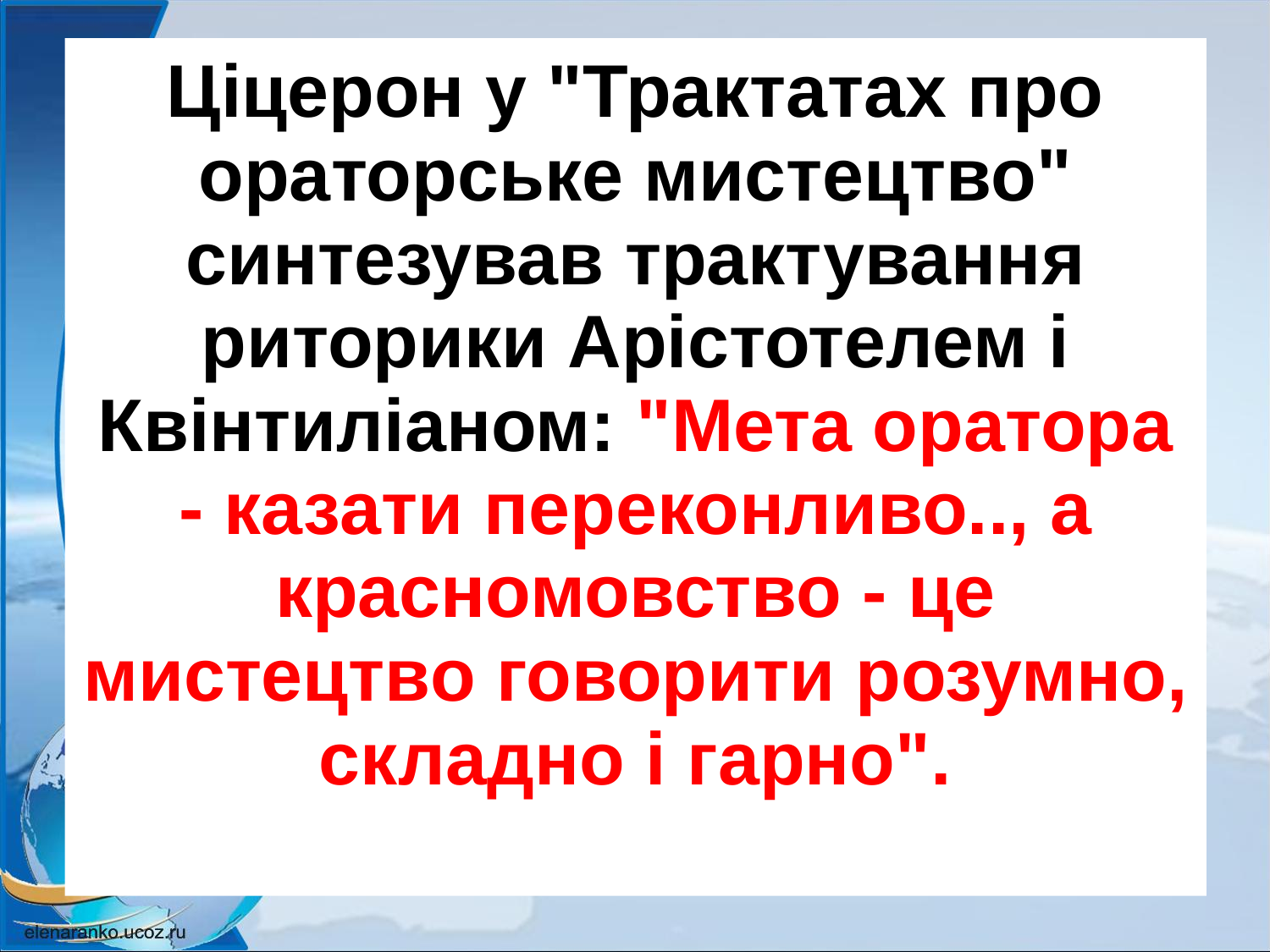

# Ціцерон у "Трактатах про ораторське мистецтво" синтезував трактування риторики Арістотелем і Квінтиліаном: "Мета оратора - казати переконливо.., а красномовство - це мистецтво говорити розумно, складно і гарно".